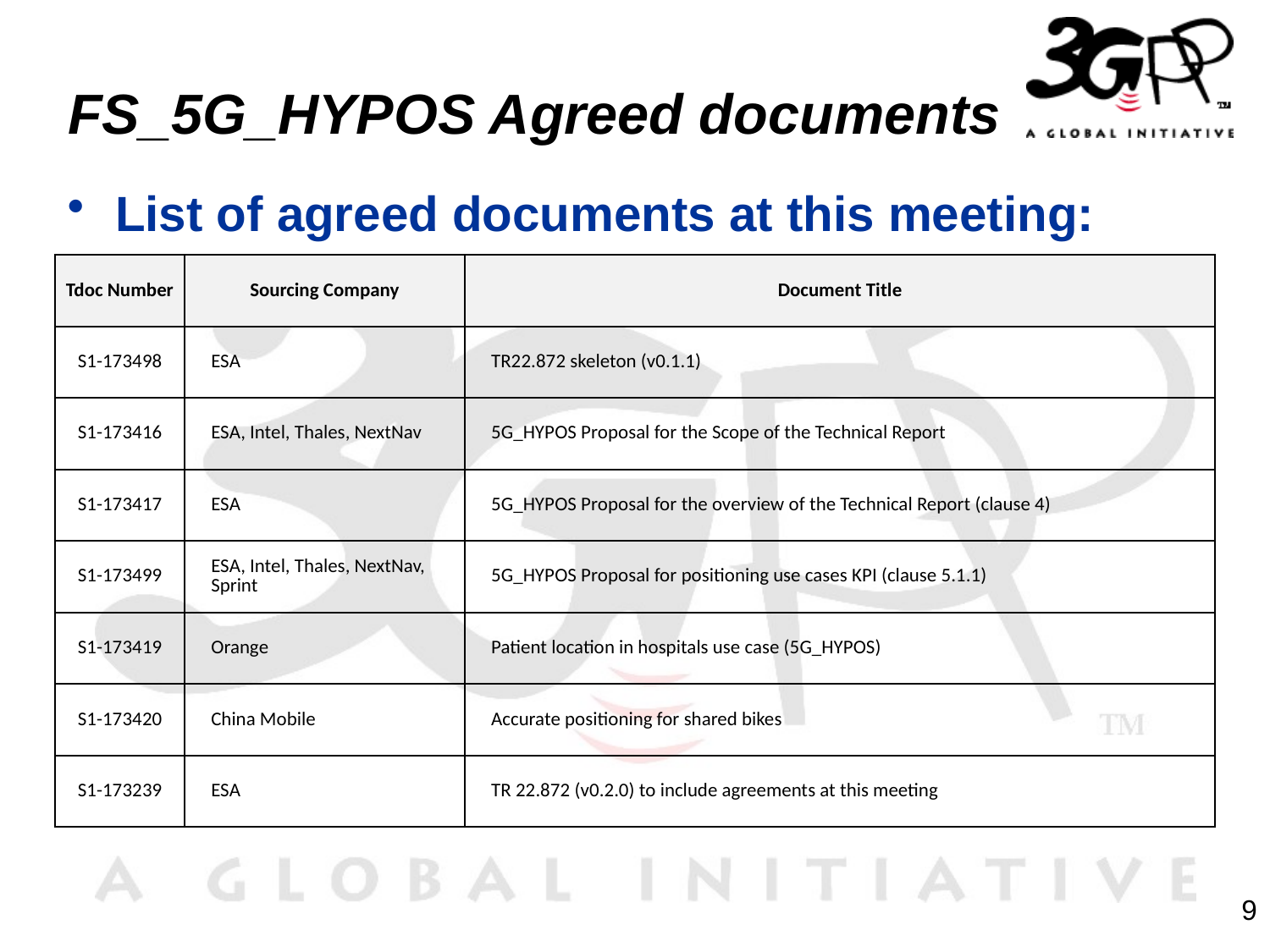

# FS_5G_HYPOS Agreed documents
List of agreed documents at this meeting:
| Tdoc Number | Sourcing Company | Document Title |
| --- | --- | --- |
| S1-173498 | ESA | TR22.872 skeleton (v0.1.1) |
| S1-173416 | ESA, Intel, Thales, NextNav | 5G\_HYPOS Proposal for the Scope of the Technical Report |
| S1-173417 | ESA | 5G\_HYPOS Proposal for the overview of the Technical Report (clause 4) |
| S1-173499 | ESA, Intel, Thales, NextNav, Sprint | 5G\_HYPOS Proposal for positioning use cases KPI (clause 5.1.1) |
| S1-173419 | Orange | Patient location in hospitals use case (5G\_HYPOS) |
| S1-173420 | China Mobile | Accurate positioning for shared bikes |
| S1-173239 | ESA | TR 22.872 (v0.2.0) to include agreements at this meeting |
9